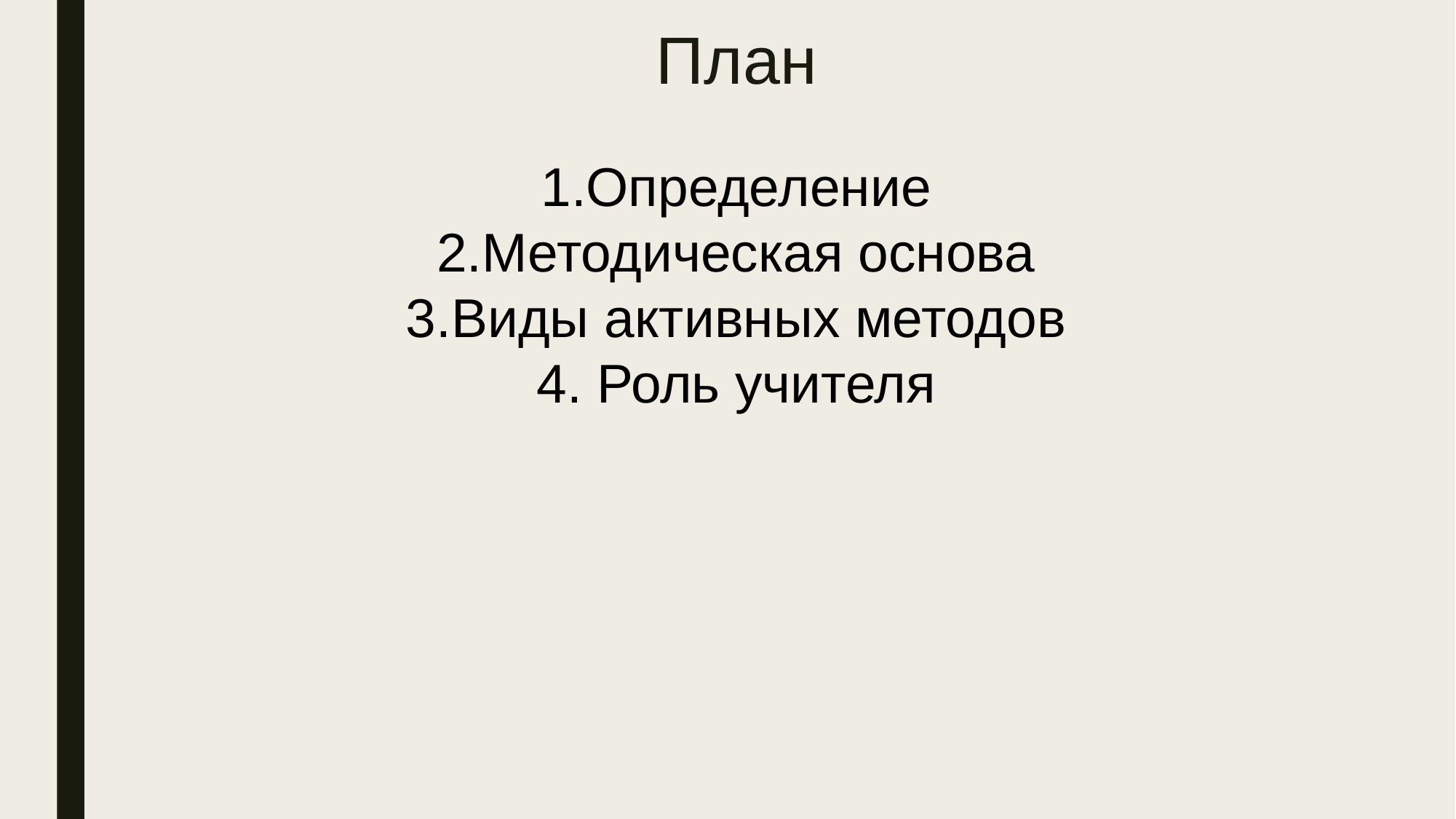

# План
Определение
Методическая основа
Виды активных методов
 Роль учителя